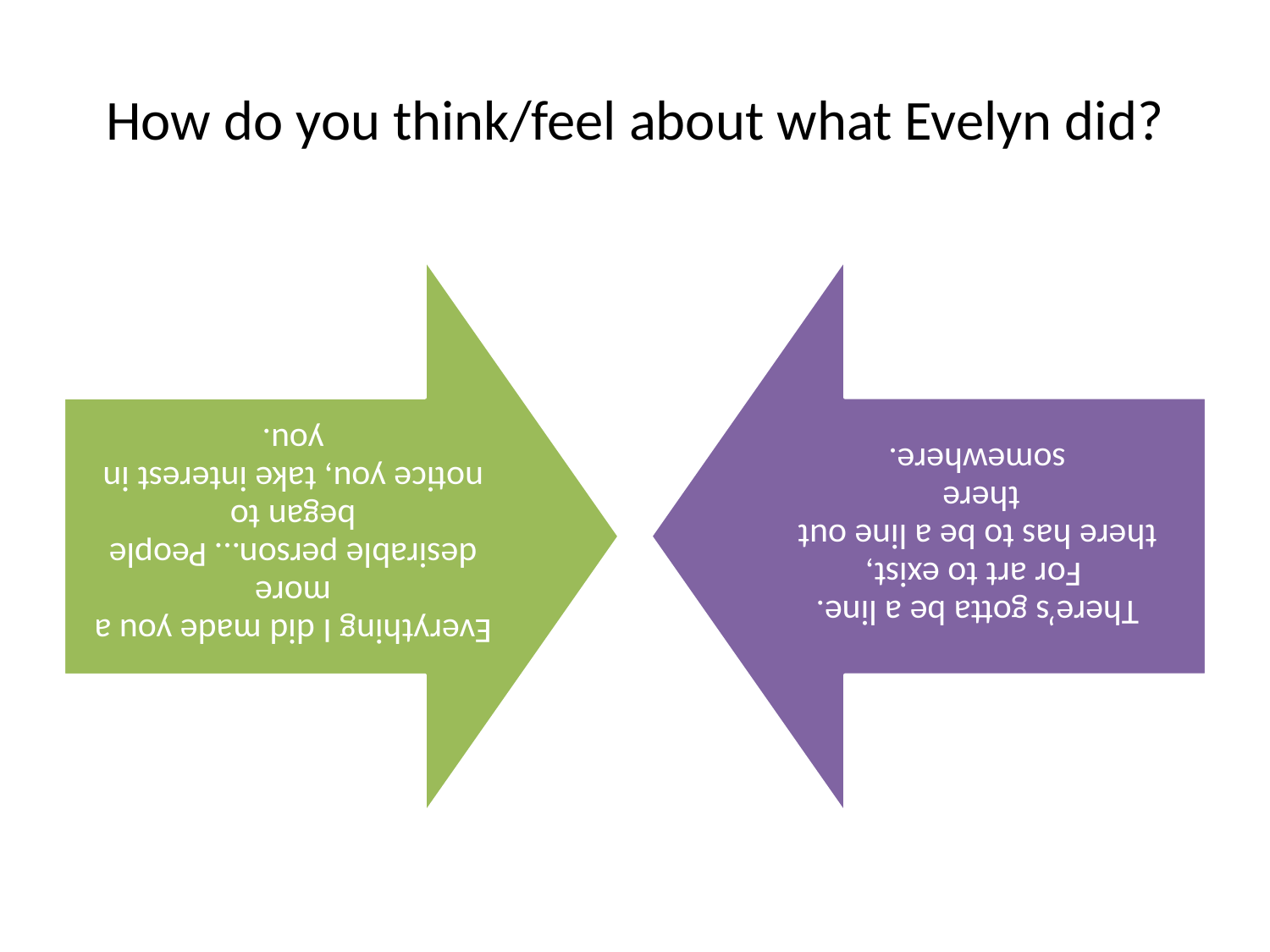

# How do you think/feel about what Evelyn did?
Everything I did made you a more
desirable person… People began to
notice you, take interest in you.
There’s gotta be a line.
 For art to exist,
there has to be a line out there
somewhere.